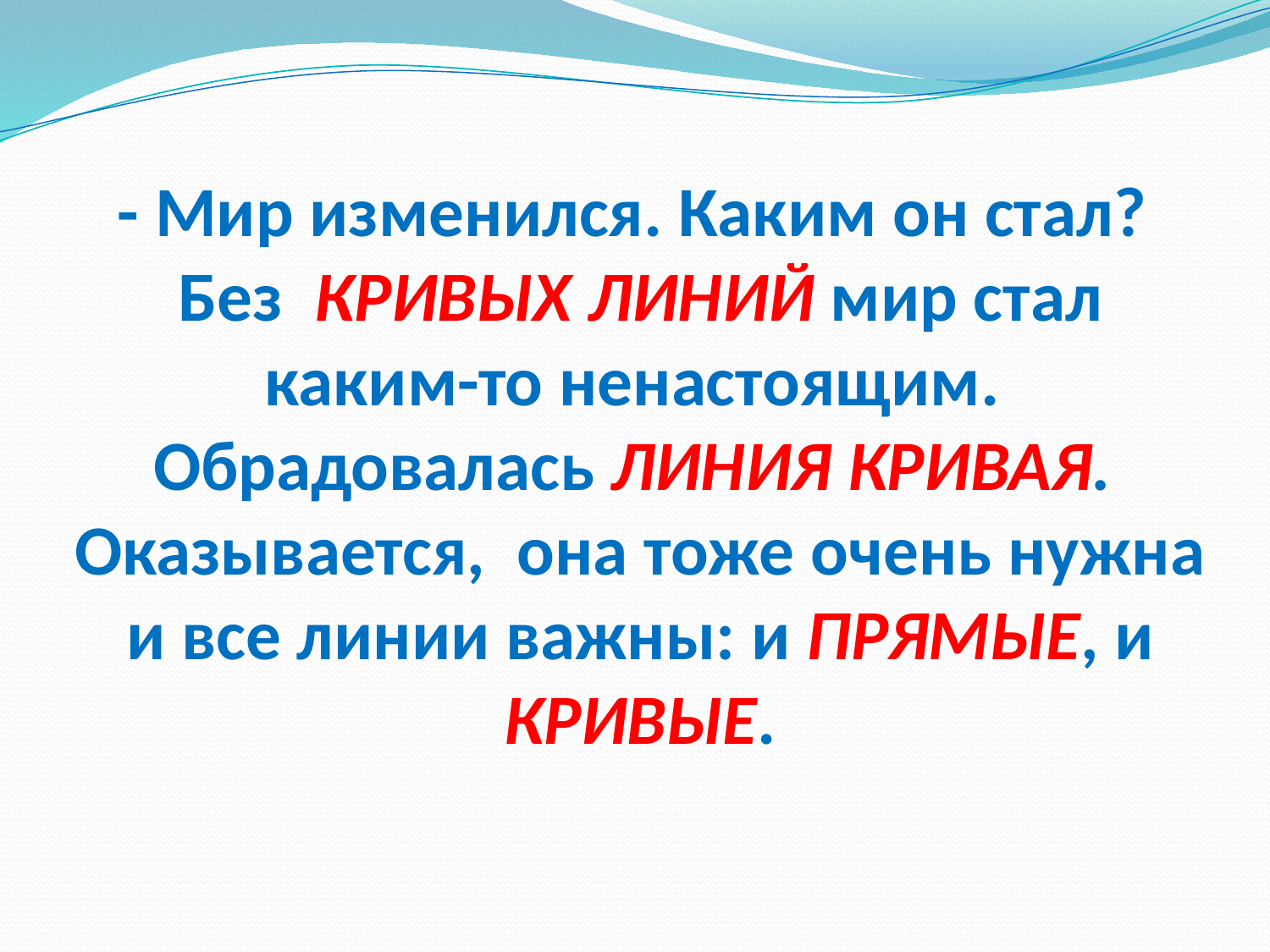

# - Мир изменился. Каким он стал? Без  КРИВЫХ ЛИНИЙ мир стал каким-то ненастоящим. Обрадовалась ЛИНИЯ КРИВАЯ.  Оказывается,  она тоже очень нужна и все линии важны: и ПРЯМЫЕ, и КРИВЫЕ.